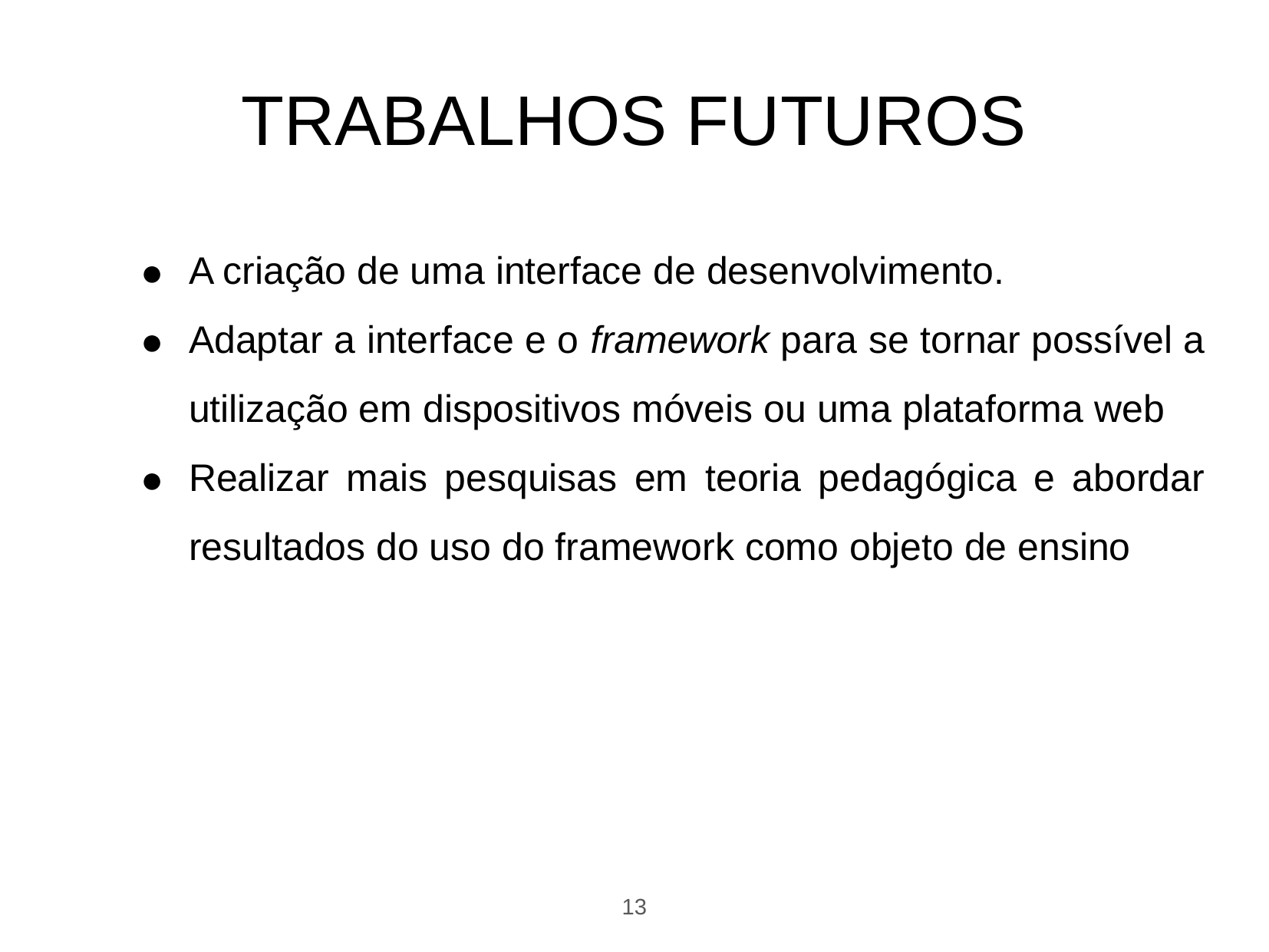

TRABALHOS FUTUROS
A criação de uma interface de desenvolvimento.
Adaptar a interface e o framework para se tornar possível a utilização em dispositivos móveis ou uma plataforma web
Realizar mais pesquisas em teoria pedagógica e abordar resultados do uso do framework como objeto de ensino

13